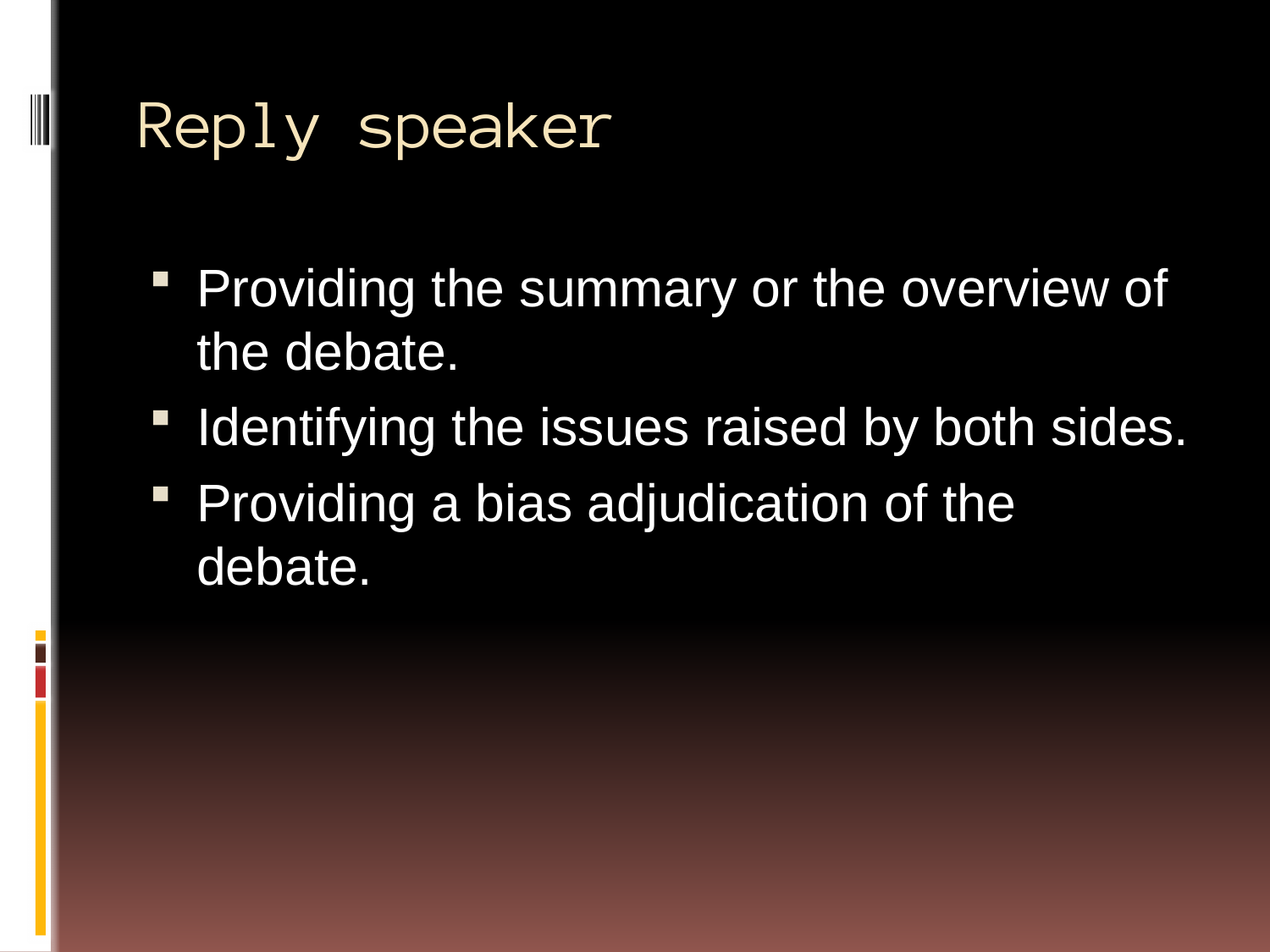

# Reply speaker
Providing the summary or the overview of the debate.
Identifying the issues raised by both sides.
Providing a bias adjudication of the debate.